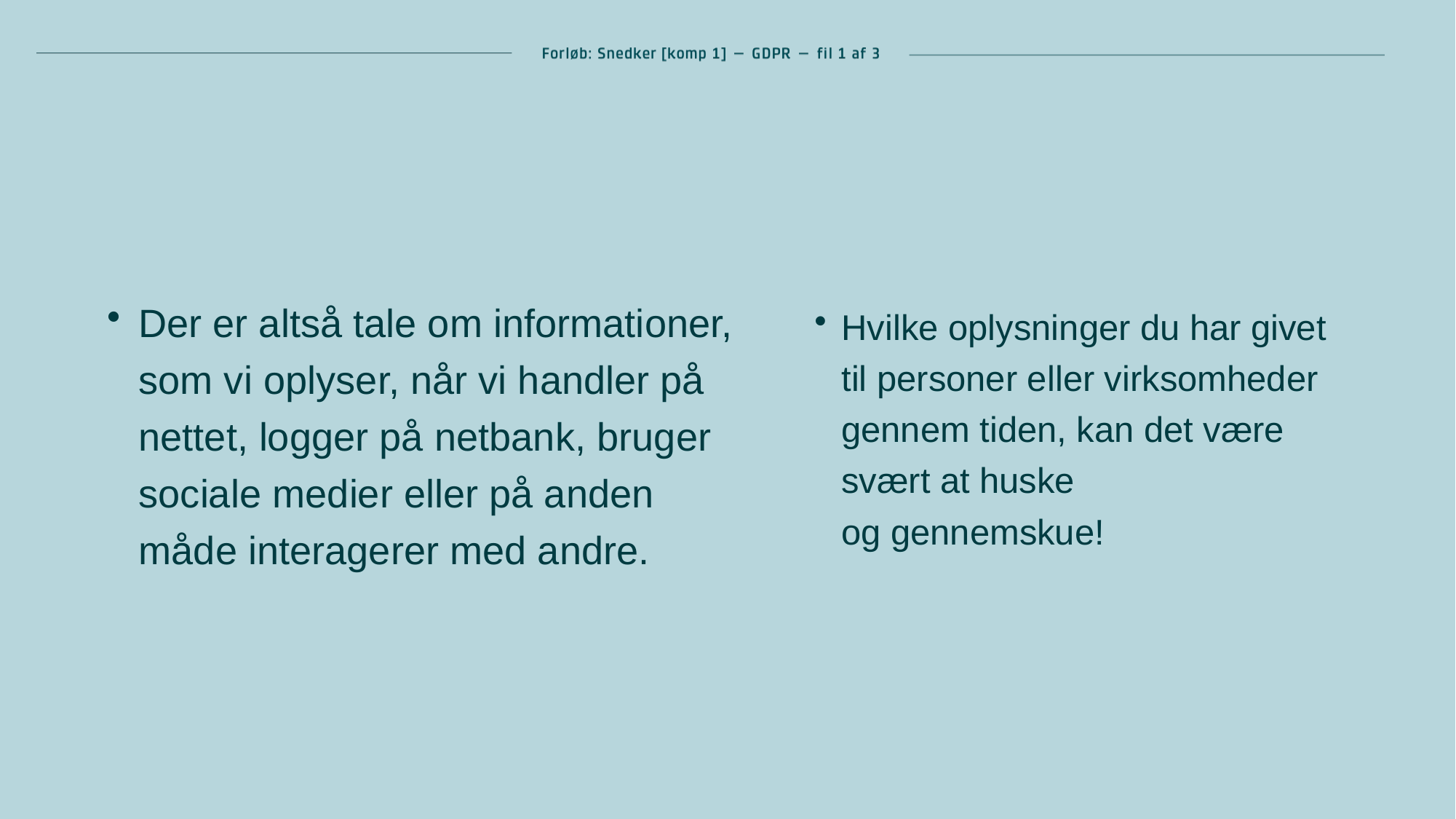

Der er altså tale om informationer,
som vi oplyser, når vi handler på nettet, logger på netbank, bruger sociale medier eller på anden måde interagerer med andre.
Hvilke oplysninger du har givet til personer eller virksomheder gennem tiden, kan det være svært at huske
og gennemskue!
6